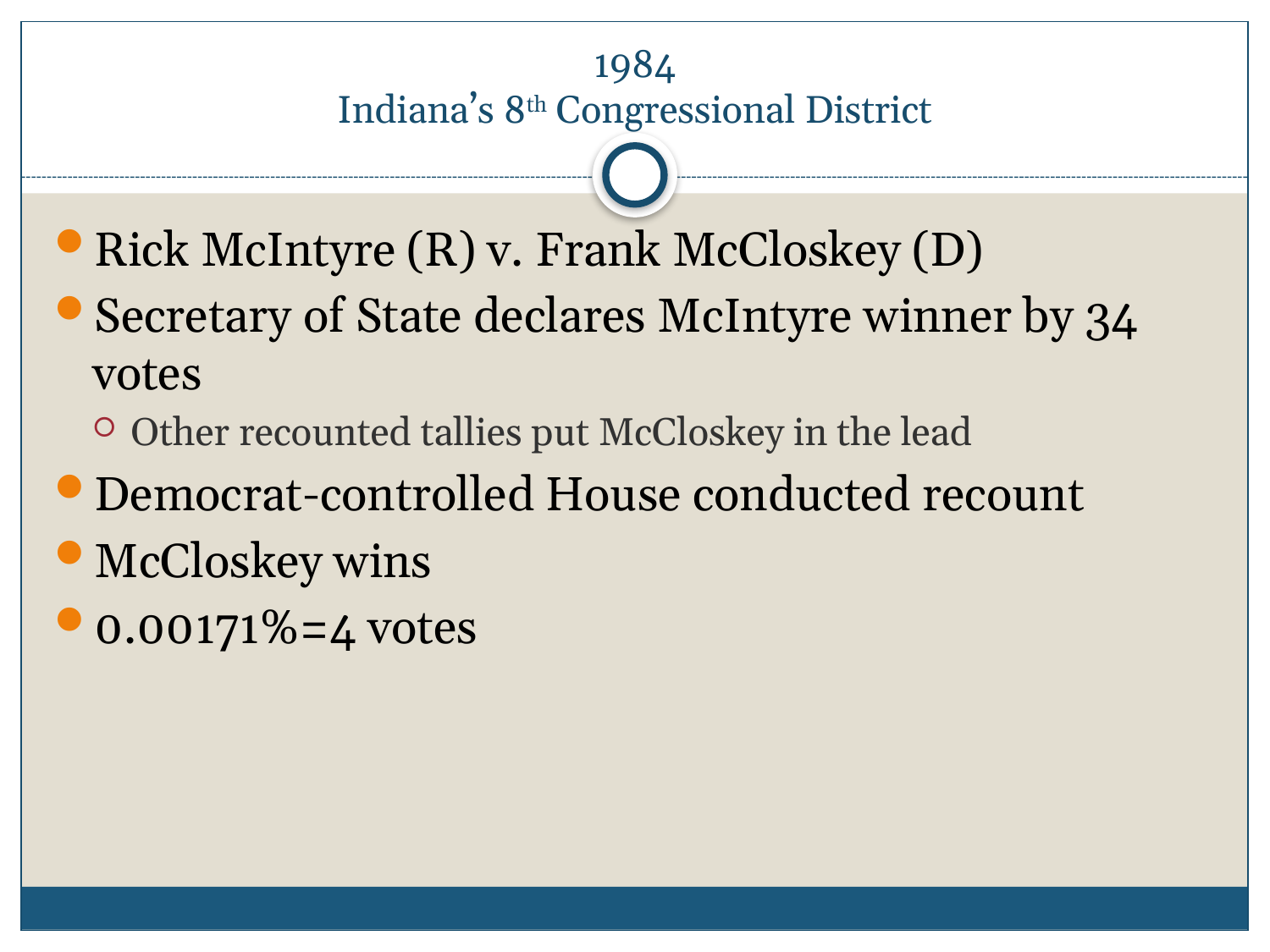

# 1984 Indiana’s 8th Congressional District
Rick McIntyre (R) v. Frank McCloskey (D)
Secretary of State declares McIntyre winner by 34 votes
Other recounted tallies put McCloskey in the lead
Democrat-controlled House conducted recount
McCloskey wins
0.00171%=4 votes